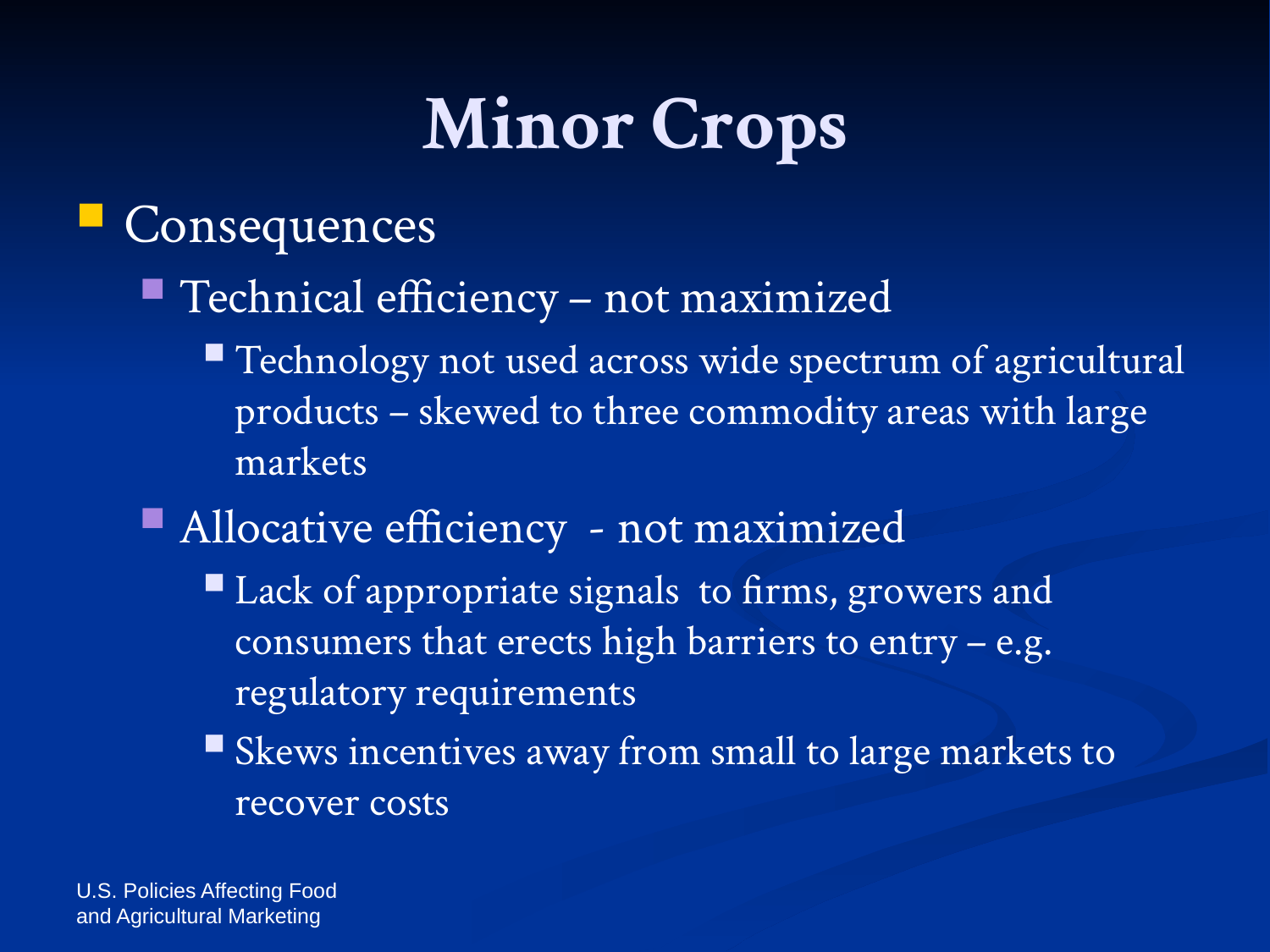

# Minor Crops
Consequences
Technical efficiency – not maximized
Technology not used across wide spectrum of agricultural products – skewed to three commodity areas with large markets
Allocative efficiency  - not maximized
Lack of appropriate signals  to firms, growers and consumers that erects high barriers to entry – e.g. regulatory requirements
Skews incentives away from small to large markets to recover costs
U.S. Policies Affecting Food and Agricultural Marketing